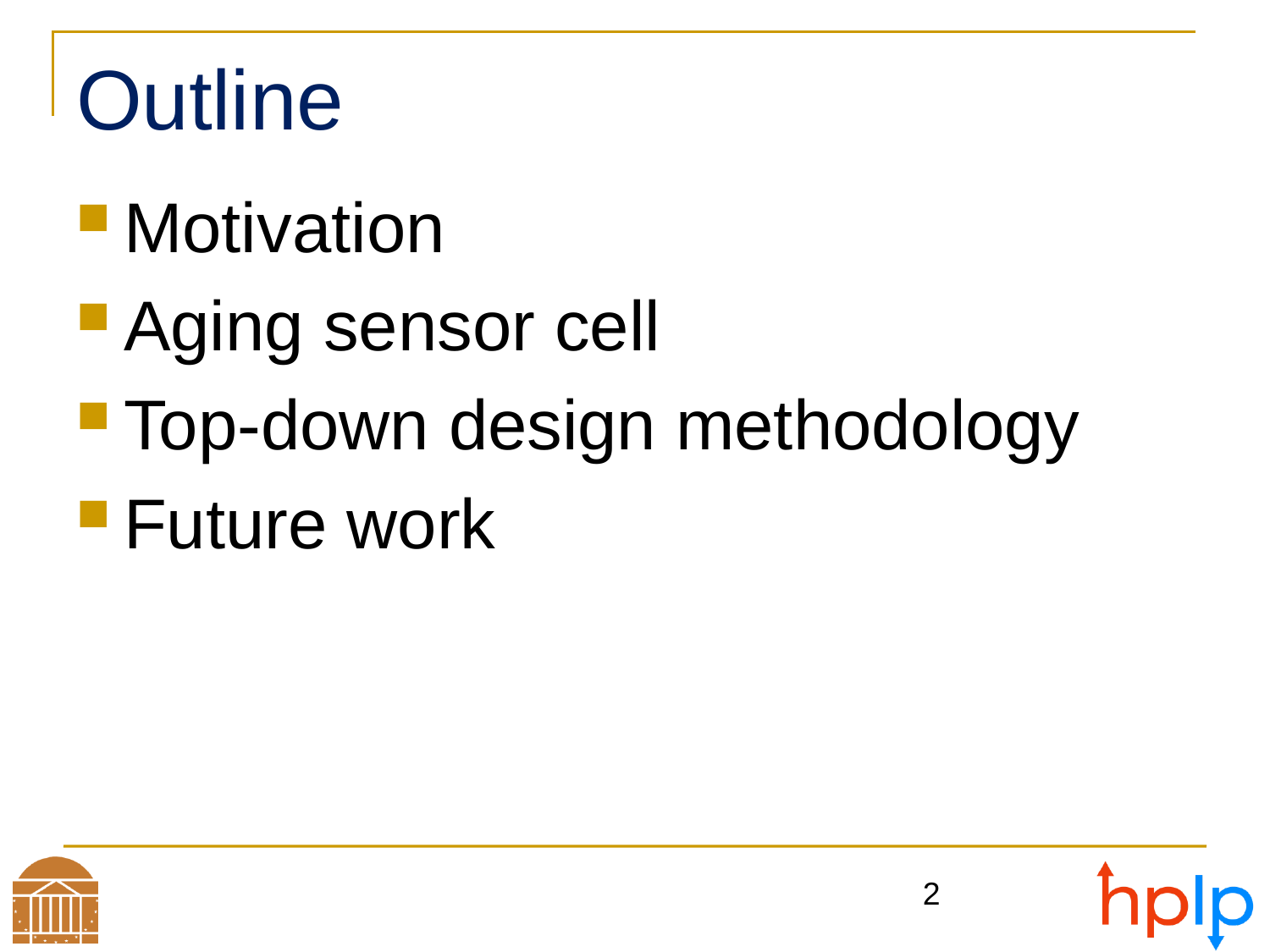

# Outline
Motivation
Aging sensor cell
Top-down design methodology
Future work

2